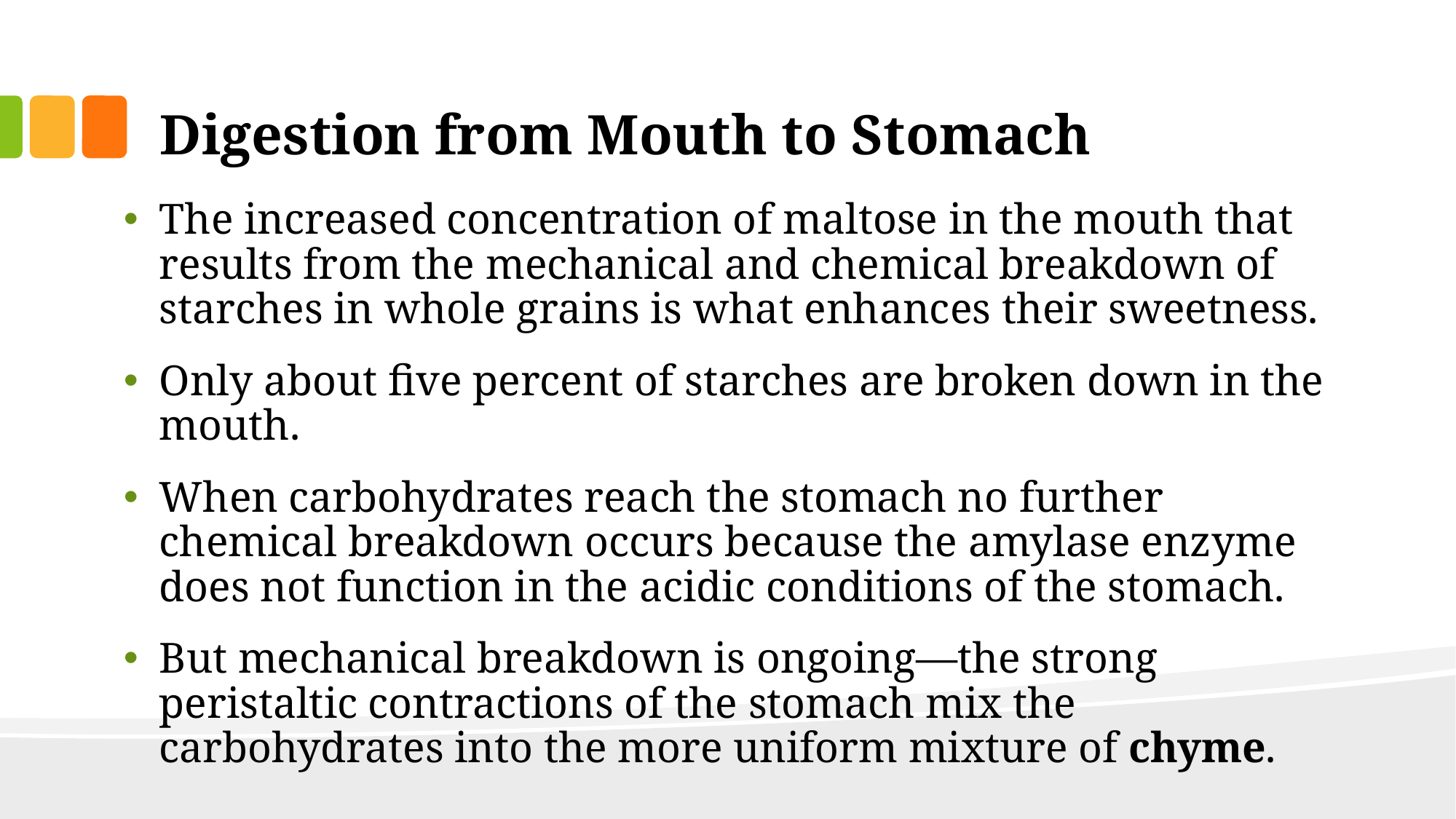

# Digestion from Mouth to Stomach
The increased concentration of maltose in the mouth that results from the mechanical and chemical breakdown of starches in whole grains is what enhances their sweetness.
Only about five percent of starches are broken down in the mouth.
When carbohydrates reach the stomach no further chemical breakdown occurs because the amylase enzyme does not function in the acidic conditions of the stomach.
But mechanical breakdown is ongoing—the strong peristaltic contractions of the stomach mix the carbohydrates into the more uniform mixture of chyme.